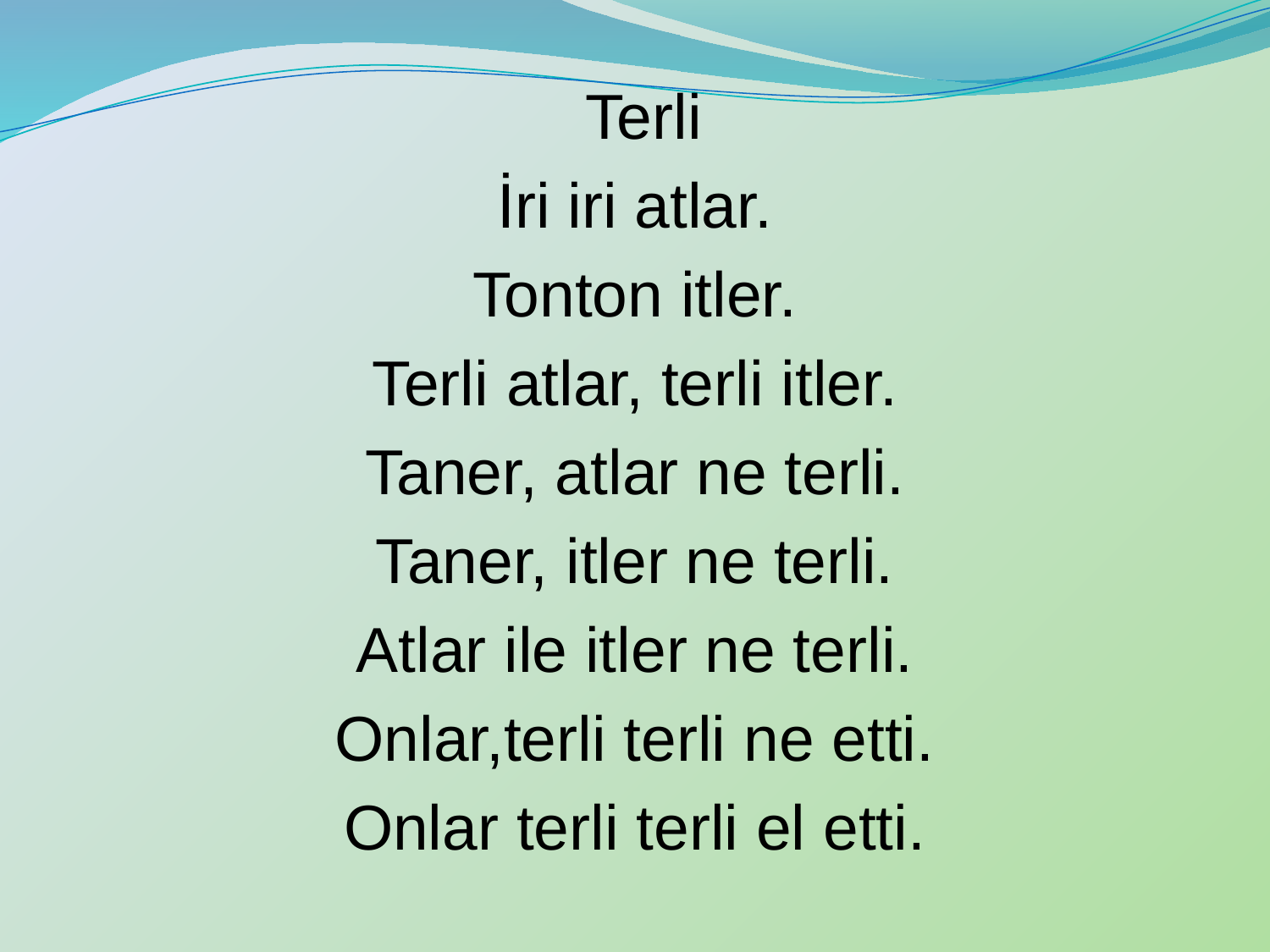

Terli
İri iri atlar.
Tonton itler.
Terli atlar, terli itler.
Taner, atlar ne terli.
Taner, itler ne terli.
Atlar ile itler ne terli.
Onlar,terli terli ne etti.
Onlar terli terli el etti.